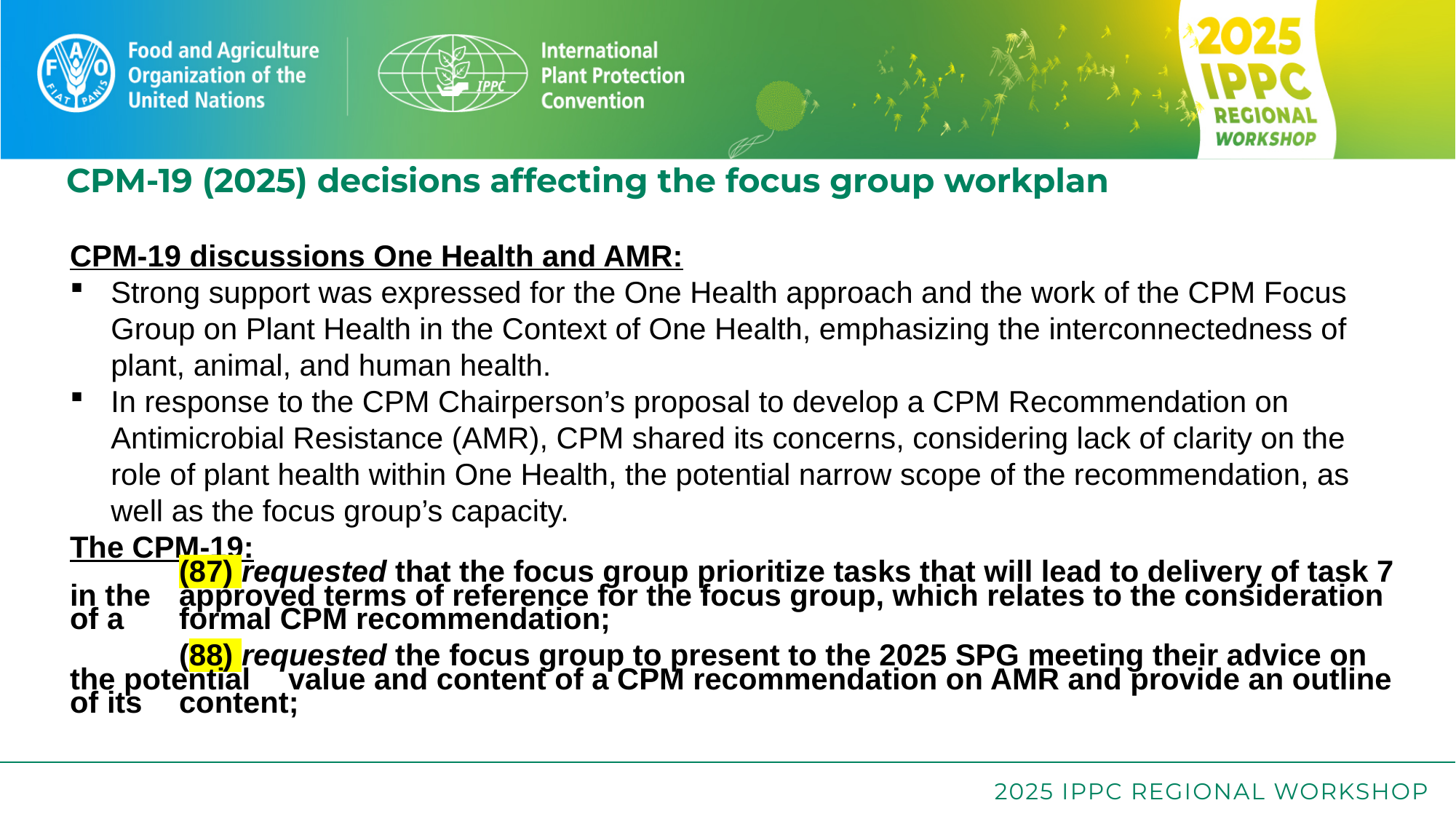

# CPM-19 (2025) decisions affecting the focus group workplan
CPM-19 discussions One Health and AMR:
Strong support was expressed for the One Health approach and the work of the CPM Focus Group on Plant Health in the Context of One Health, emphasizing the interconnectedness of plant, animal, and human health.
In response to the CPM Chairperson’s proposal to develop a CPM Recommendation on Antimicrobial Resistance (AMR), CPM shared its concerns, considering lack of clarity on the role of plant health within One Health, the potential narrow scope of the recommendation, as well as the focus group’s capacity.
The CPM-19:
	(87) requested that the focus group prioritize tasks that will lead to delivery of task 7 in the 	approved terms of reference for the focus group, which relates to the consideration of a 	formal CPM recommendation;
	(88) requested the focus group to present to the 2025 SPG meeting their advice on the potential 	value and content of a CPM recommendation on AMR and provide an outline of its 	content;